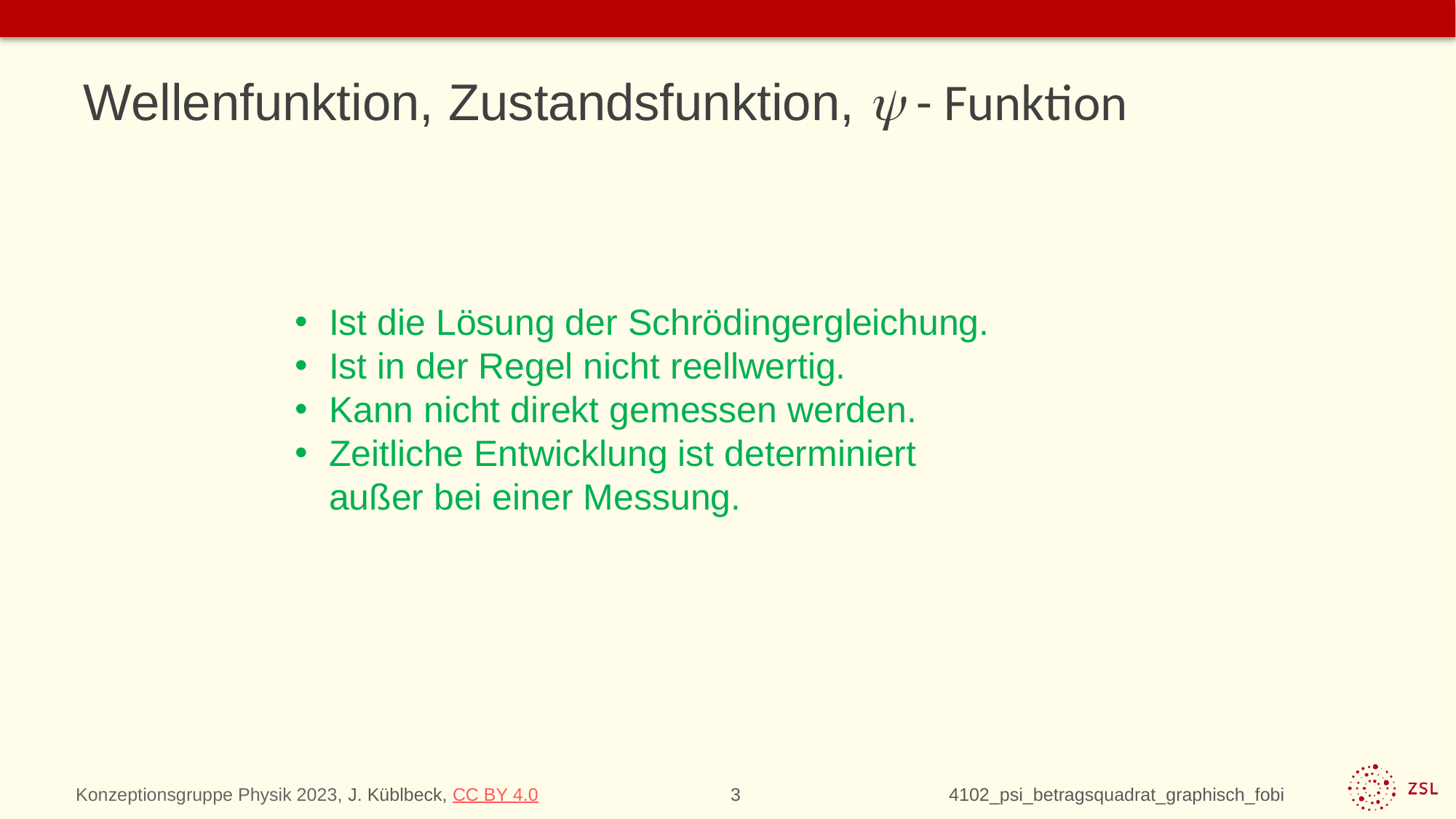

# Wellenfunktion, Zustandsfunktion, ψ - Funktion
Ist die Lösung der Schrödingergleichung.
Ist in der Regel nicht reellwertig.
Kann nicht direkt gemessen werden.
Zeitliche Entwicklung ist determiniert
außer bei einer Messung.